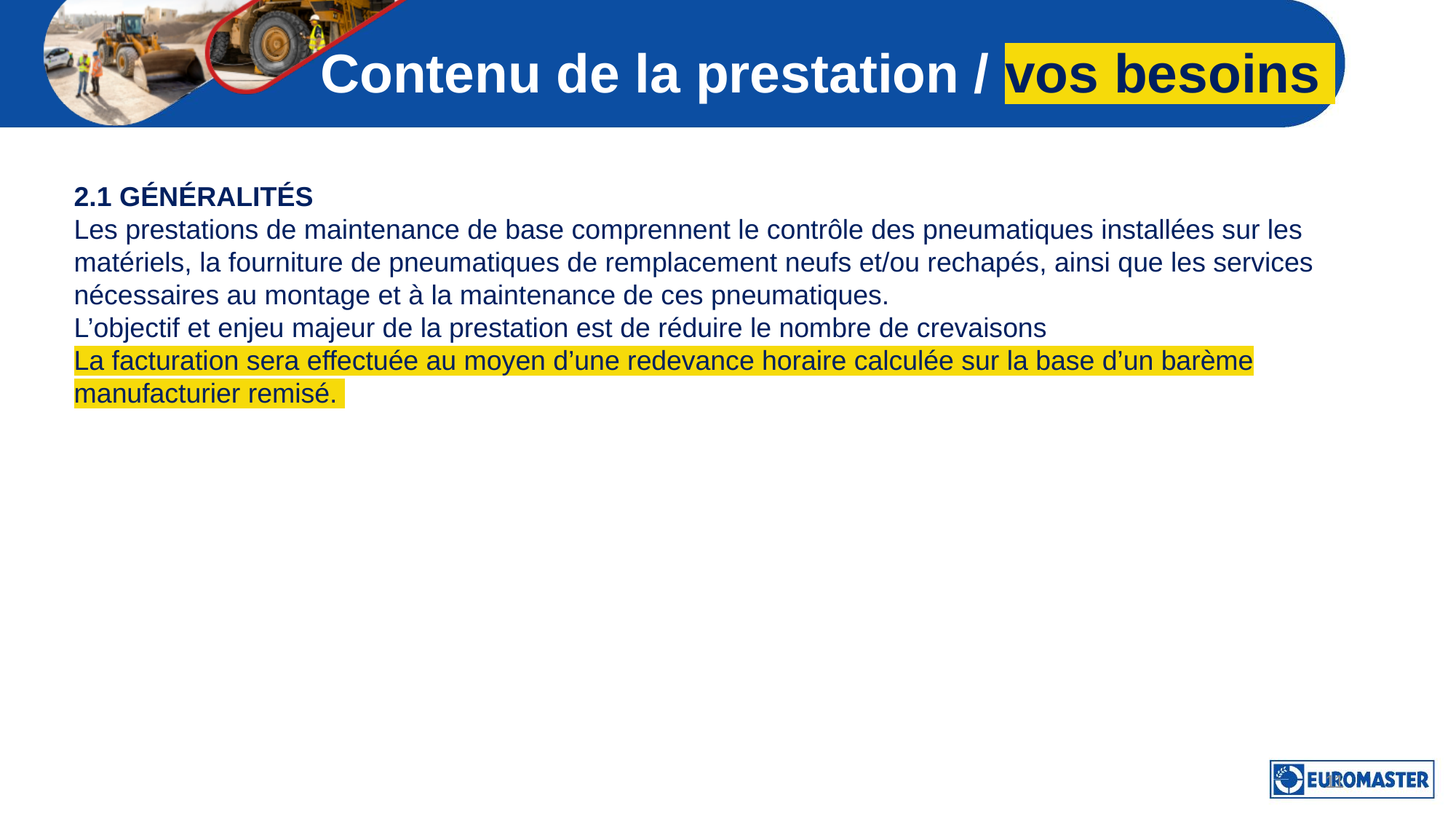

# Contenu de la prestation / vos besoins
2.1 GÉNÉRALITÉS
Les prestations de maintenance de base comprennent le contrôle des pneumatiques installées sur les
matériels, la fourniture de pneumatiques de remplacement neufs et/ou rechapés, ainsi que les services
nécessaires au montage et à la maintenance de ces pneumatiques.
L’objectif et enjeu majeur de la prestation est de réduire le nombre de crevaisons
La facturation sera effectuée au moyen d’une redevance horaire calculée sur la base d’un barème
manufacturier remisé.

11